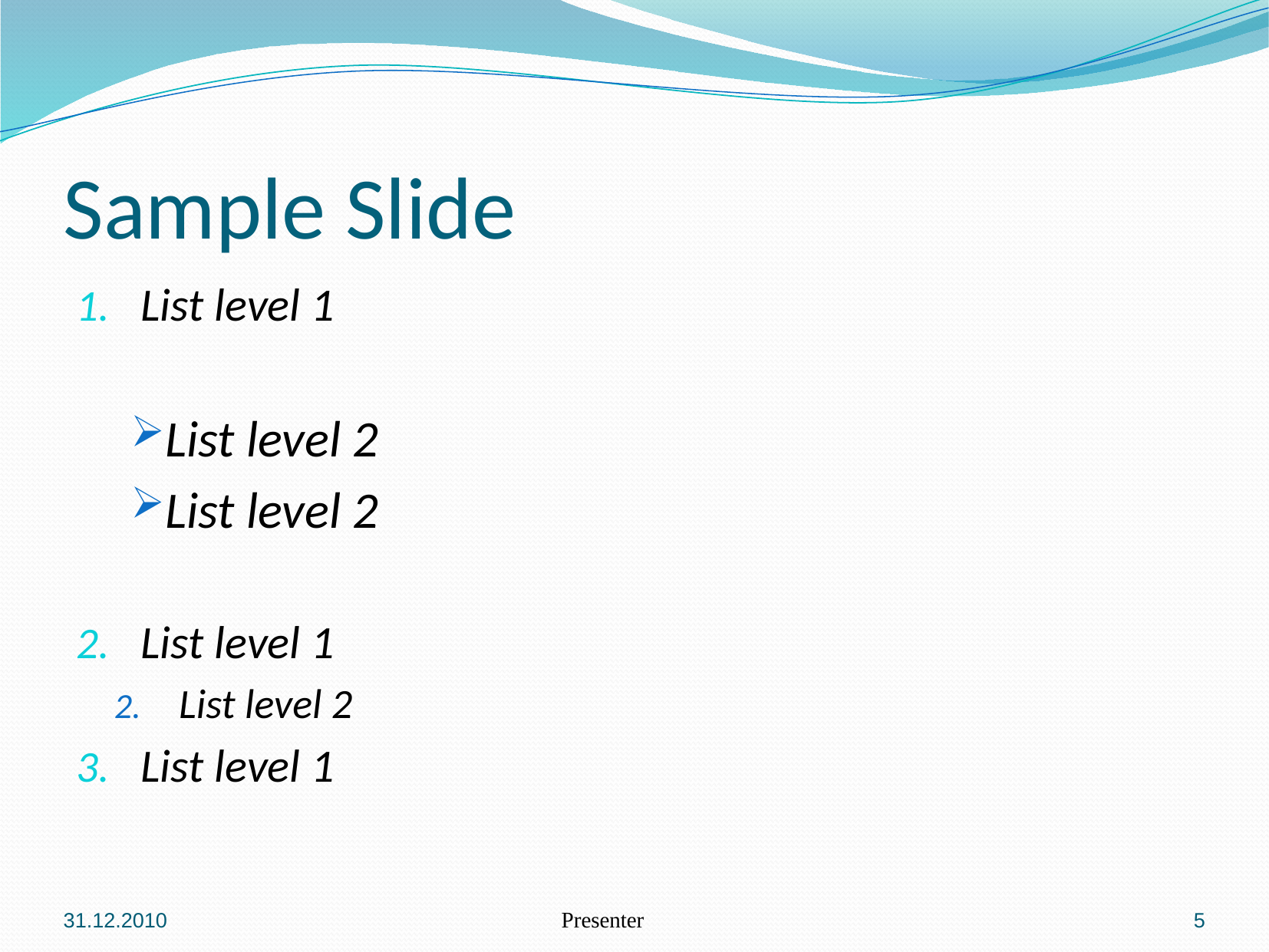

# Sample Slide
List level 1

List level 2
List level 2

List level 1
List level 2
List level 1
31.12.2010
Presenter
5